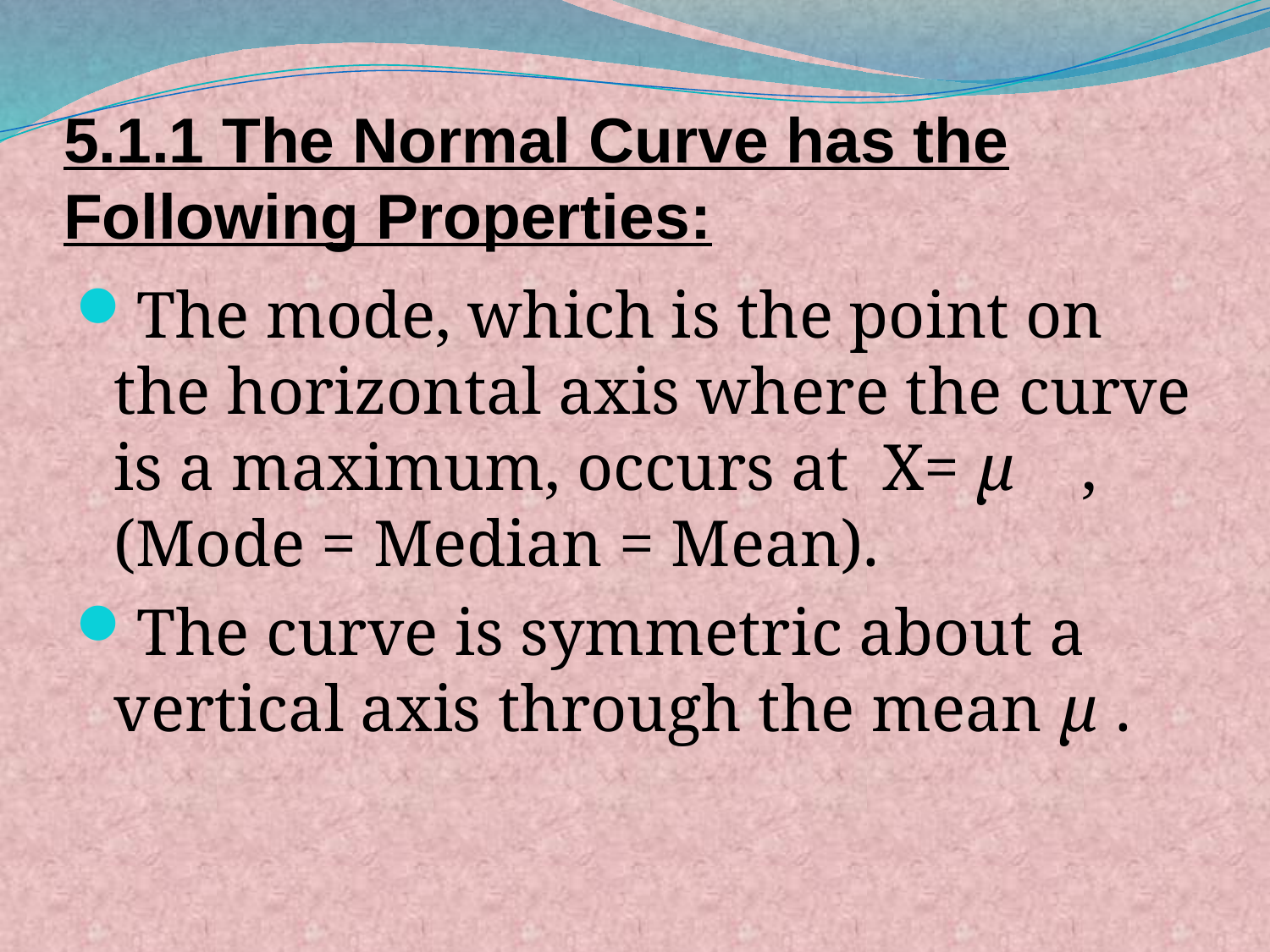

# 5.1.1 The Normal Curve has the Following Properties:
The mode, which is the point on the horizontal axis where the curve is a maximum, occurs at  X= µ    , (Mode = Median = Mean).
The curve is symmetric about a vertical axis through the mean µ .